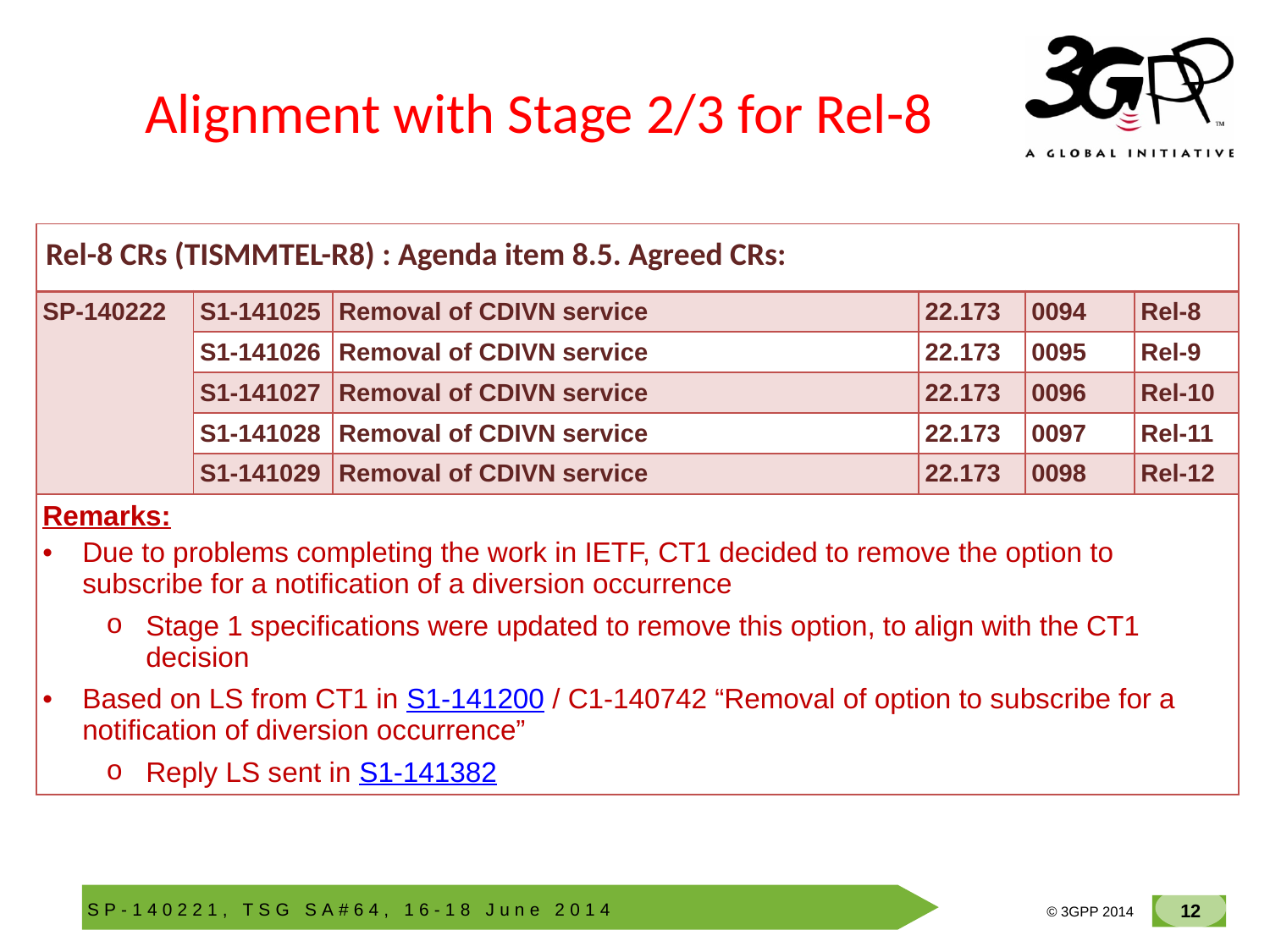

# Alignment with Stage 2/3 for Rel-8
| Rel-8 CRs (TISMMTEL-R8) : Agenda item 8.5. Agreed CRs: |  |  |  |  |  |
| --- | --- | --- | --- | --- | --- |
| SP-140222 | S1-141025 | Removal of CDIVN service | 22.173 | 0094 | Rel-8 |
|  | S1-141026 | Removal of CDIVN service | 22.173 | 0095 | Rel-9 |
|  | S1-141027 | Removal of CDIVN service | 22.173 | 0096 | Rel-10 |
|  | S1-141028 | Removal of CDIVN service | 22.173 | 0097 | Rel-11 |
|  | S1-141029 | Removal of CDIVN service | 22.173 | 0098 | Rel-12 |
| Remarks: Due to problems completing the work in IETF, CT1 decided to remove the option to subscribe for a notification of a diversion occurrence Stage 1 specifications were updated to remove this option, to align with the CT1 decision Based on LS from CT1 in S1-141200 / C1-140742 “Removal of option to subscribe for a notification of diversion occurrence” Reply LS sent in S1-141382 |  |  |  |  |  |